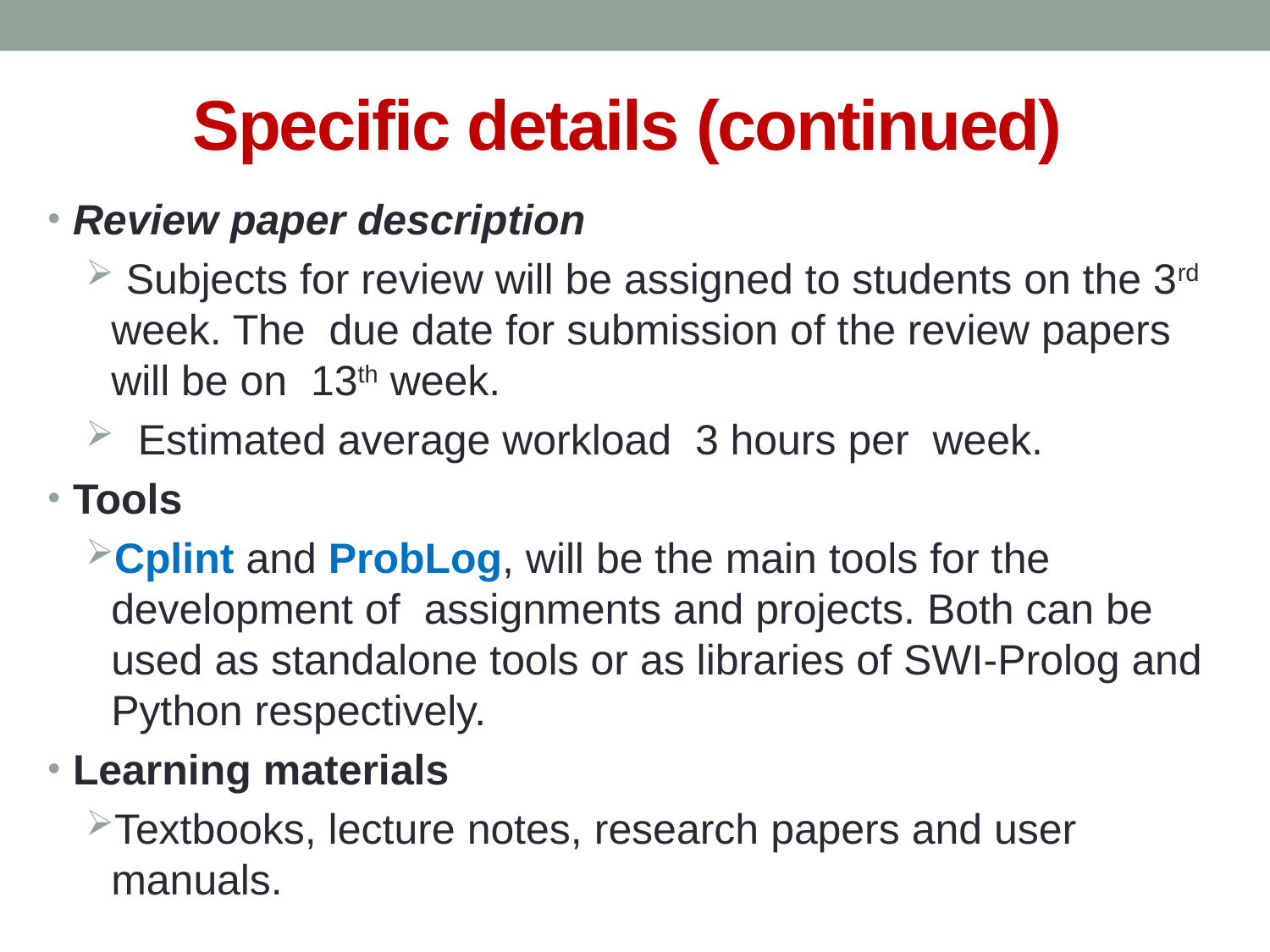

# Specific details (continued)
Review paper description
 Subjects for review will be assigned to students on the 3rd week. The  due date for submission of the review papers will be on  13th week.
  Estimated average workload  3 hours per  week.
Tools
Cplint and ProbLog, will be the main tools for the development of  assignments and projects. Both can be used as standalone tools or as libraries of SWI-Prolog and Python respectively.
Learning materials
Textbooks, lecture notes, research papers and user manuals.